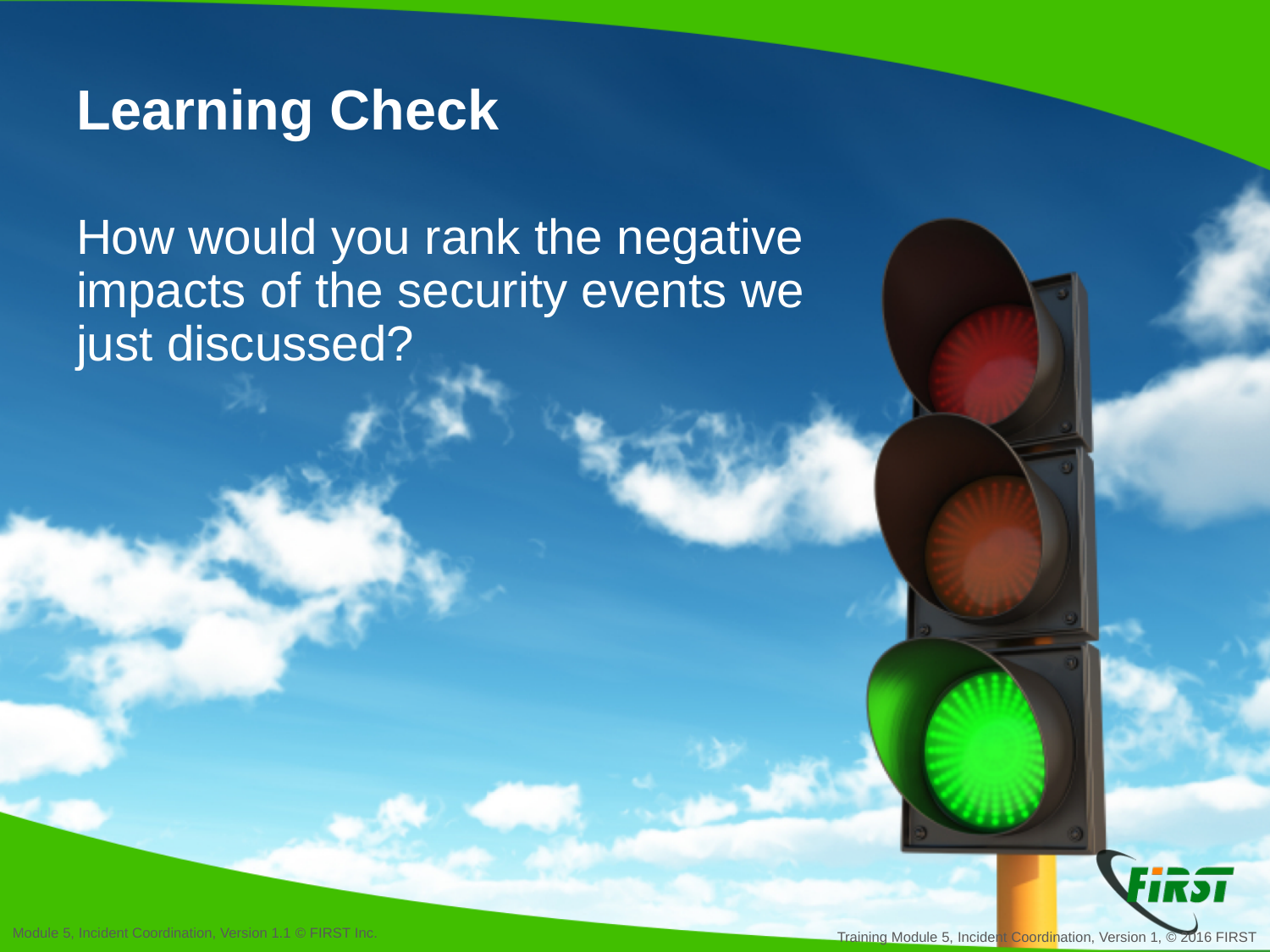

# Learning Check
How would you rank the negative impacts of the security events we just discussed?
Training Module 5, Incident Coordination, Version 1, © 2016 FIRST